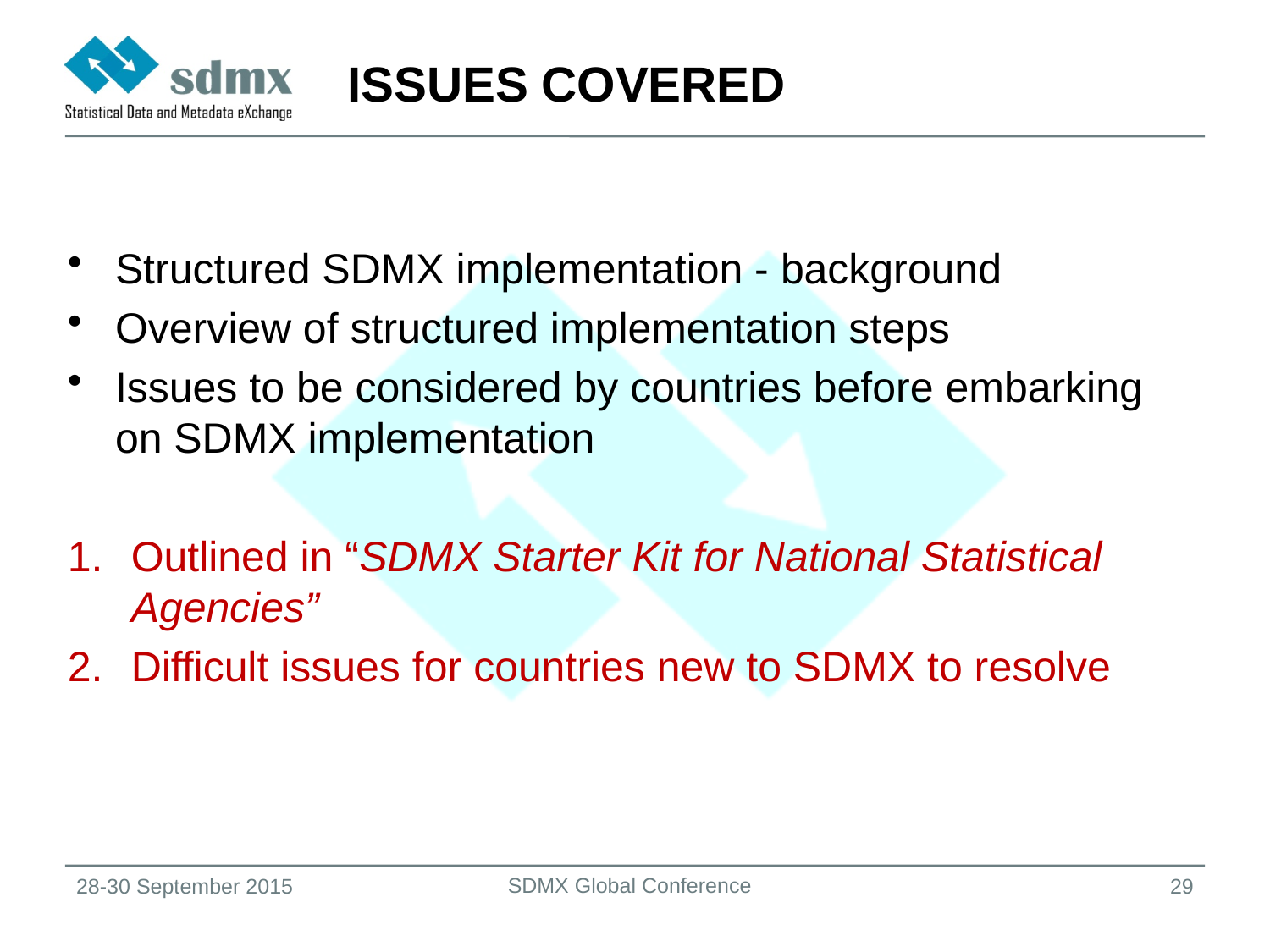

# ISSUES COVERED

Structured SDMX implementation - background
Overview of structured implementation steps
Issues to be considered by countries before embarking on SDMX implementation

Outlined in “SDMX Starter Kit for National Statistical Agencies”
Difficult issues for countries new to SDMX to resolve

SDMX Global Conference
28-30 September 2015
29